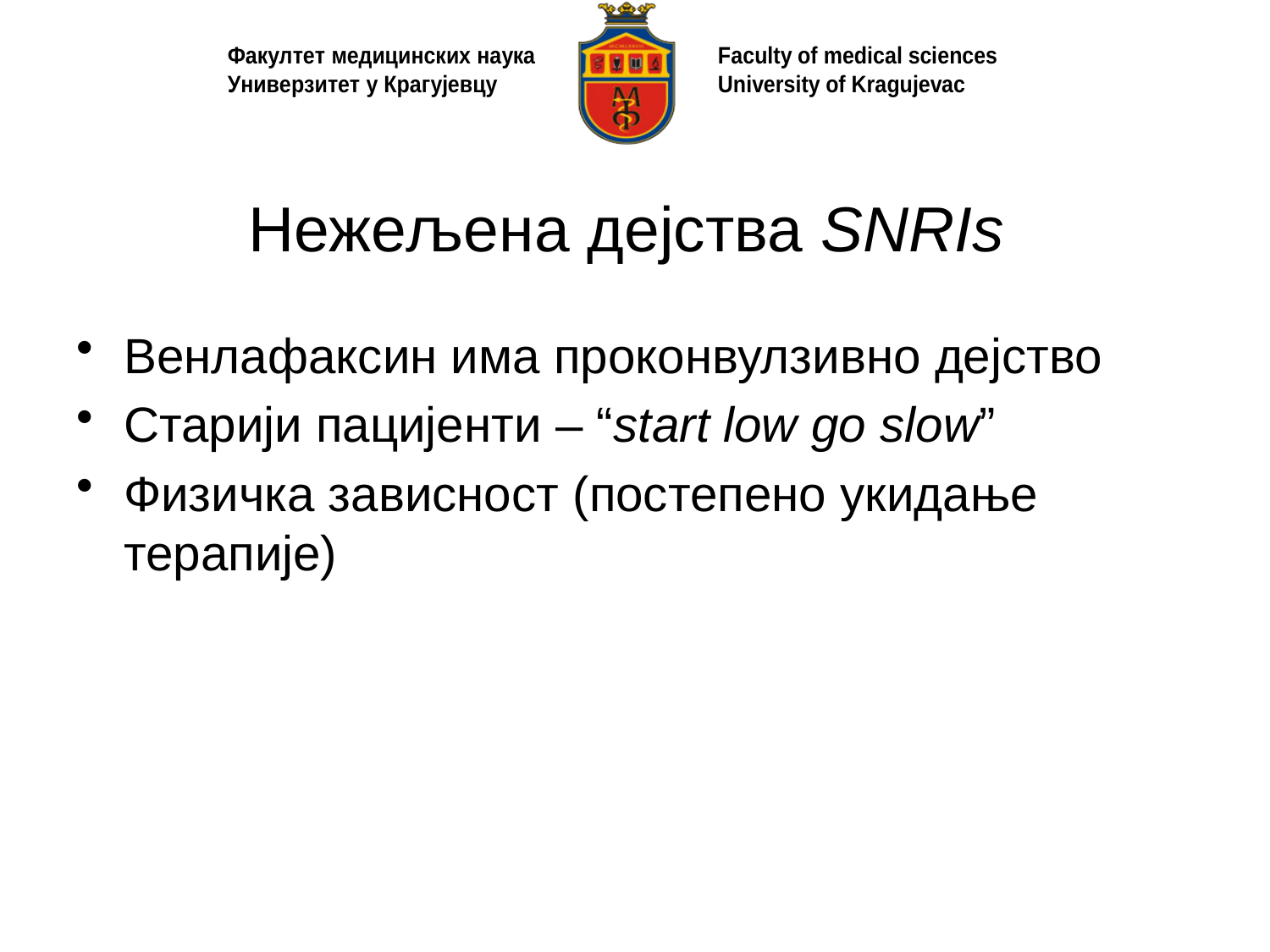

# Нежељена дејства SNRIs
Венлафаксин има проконвулзивно дејство
Старији пацијенти – “start low go slow”
Физичка зависност (постепено укидање терапије)